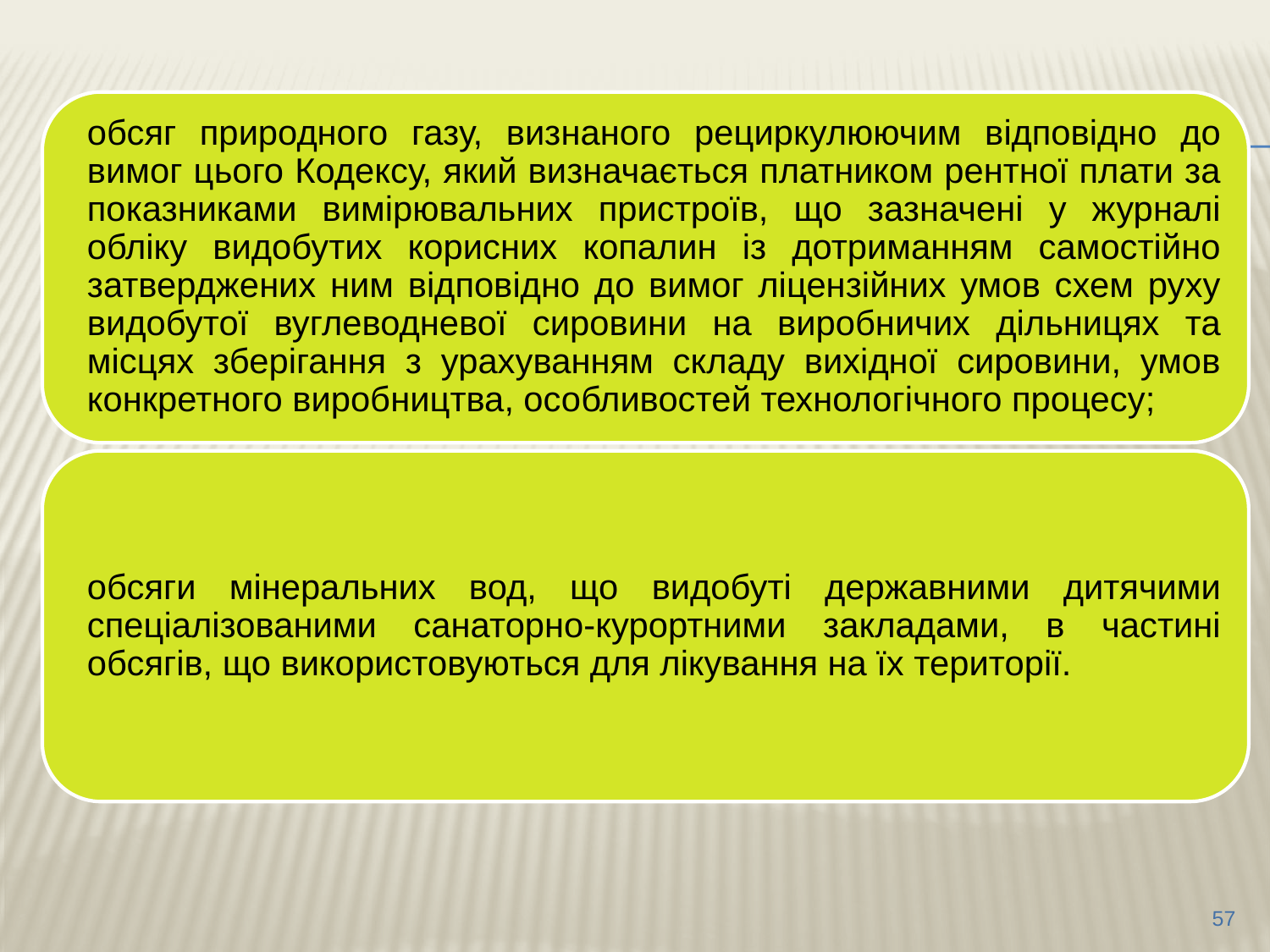

обсяг природного газу, визнаного рециркулюючим відповідно до вимог цього Кодексу, який визначається платником рентної плати за показниками вимірювальних пристроїв, що зазначені у журналі обліку видобутих корисних копалин із дотриманням самостійно затверджених ним відповідно до вимог ліцензійних умов схем руху видобутої вуглеводневої сировини на виробничих дільницях та місцях зберігання з урахуванням складу вихідної сировини, умов конкретного виробництва, особливостей технологічного процесу;
обсяги мінеральних вод, що видобуті державними дитячими спеціалізованими санаторно-курортними закладами, в частині обсягів, що використовуються для лікування на їх території.
57